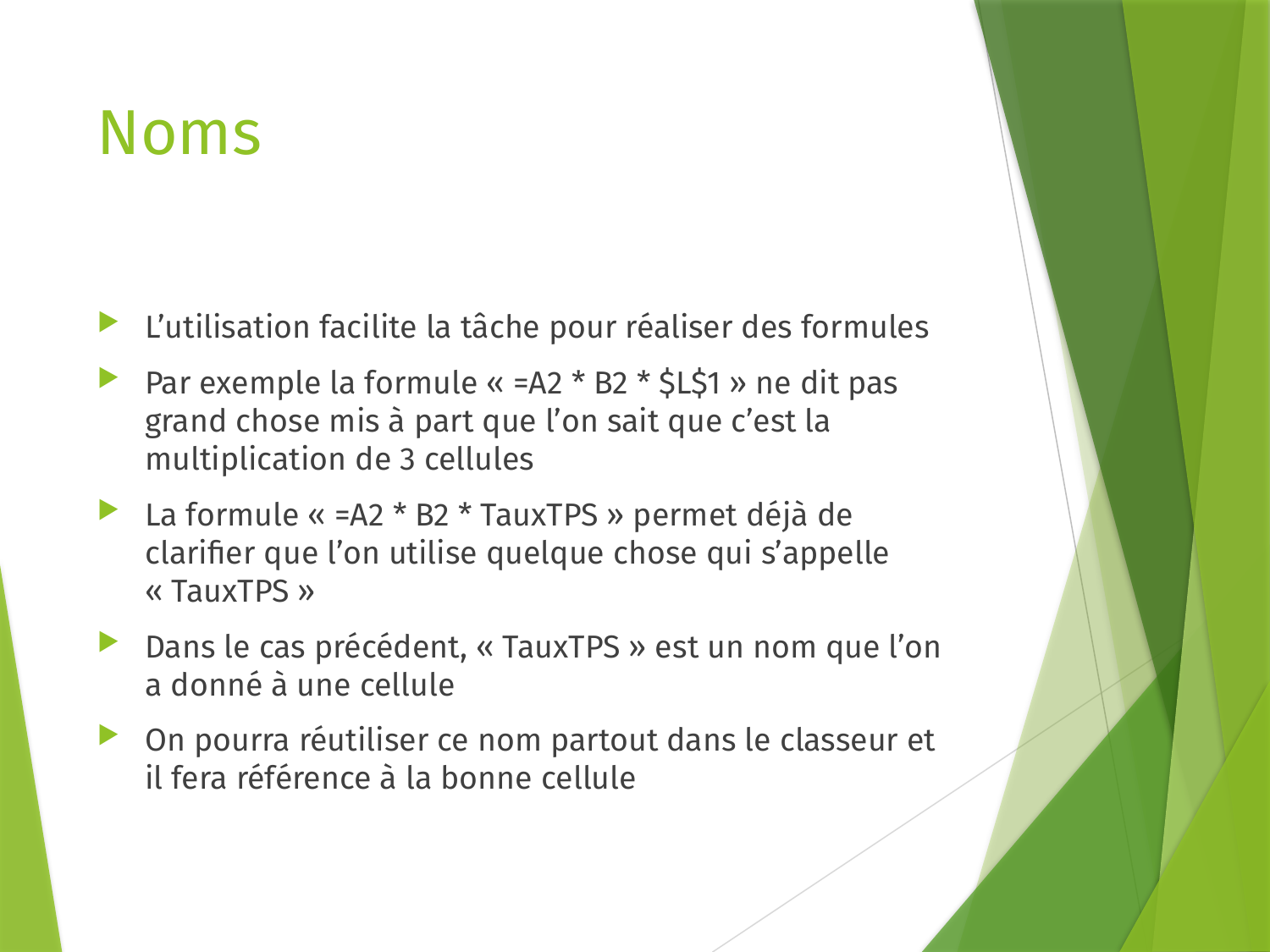

# Noms
L’utilisation facilite la tâche pour réaliser des formules
Par exemple la formule « =A2 * B2 * $L$1 » ne dit pas grand chose mis à part que l’on sait que c’est la multiplication de 3 cellules
La formule « =A2 * B2 * TauxTPS » permet déjà de clarifier que l’on utilise quelque chose qui s’appelle « TauxTPS »
Dans le cas précédent, « TauxTPS » est un nom que l’on a donné à une cellule
On pourra réutiliser ce nom partout dans le classeur et il fera référence à la bonne cellule